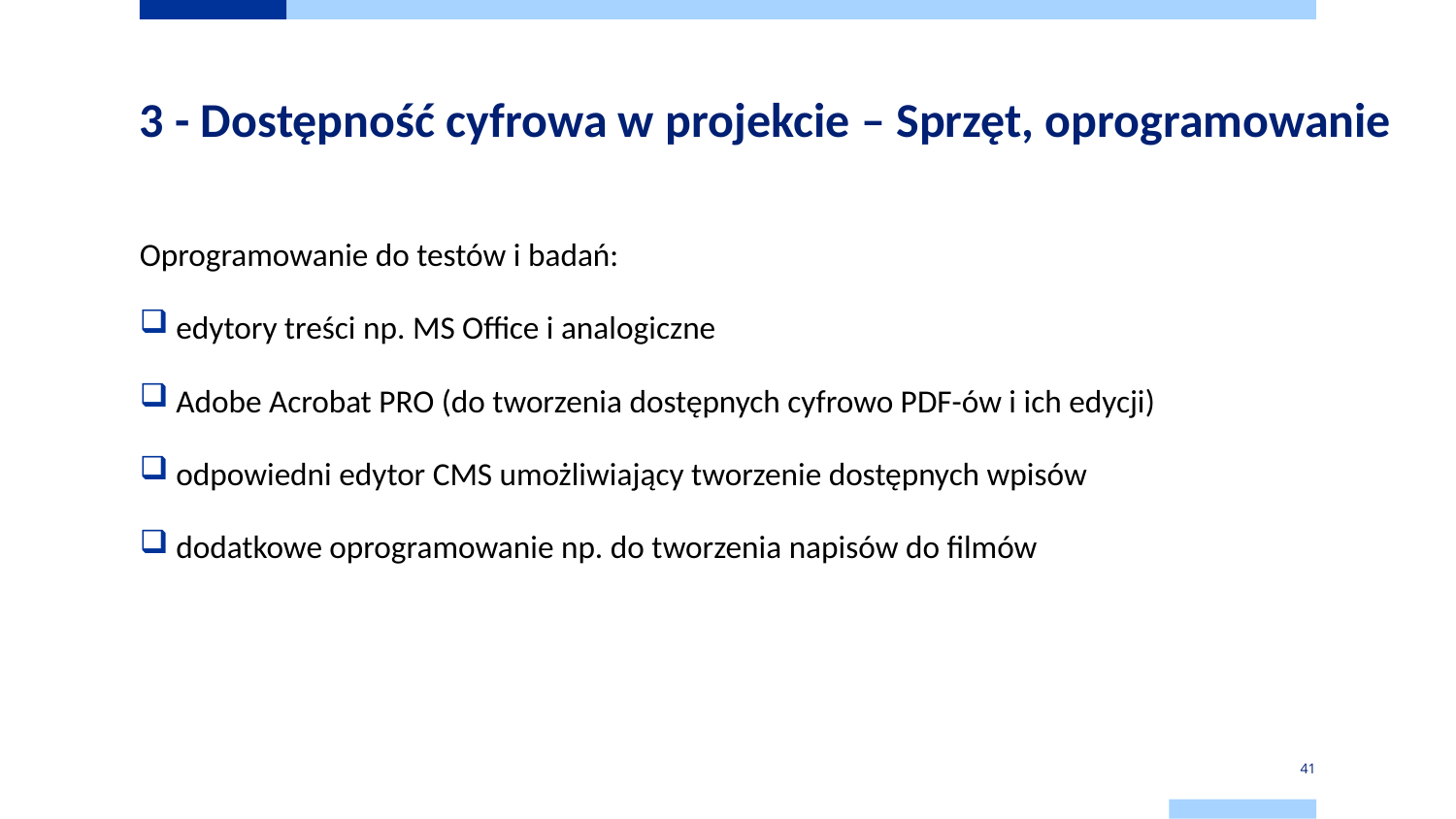

# 3 - Dostępność cyfrowa w projekcie – Sprzęt, oprogramowanie
Oprogramowanie do testów i badań:
 edytory treści np. MS Office i analogiczne
 Adobe Acrobat PRO (do tworzenia dostępnych cyfrowo PDF-ów i ich edycji)
 odpowiedni edytor CMS umożliwiający tworzenie dostępnych wpisów
 dodatkowe oprogramowanie np. do tworzenia napisów do filmów

41